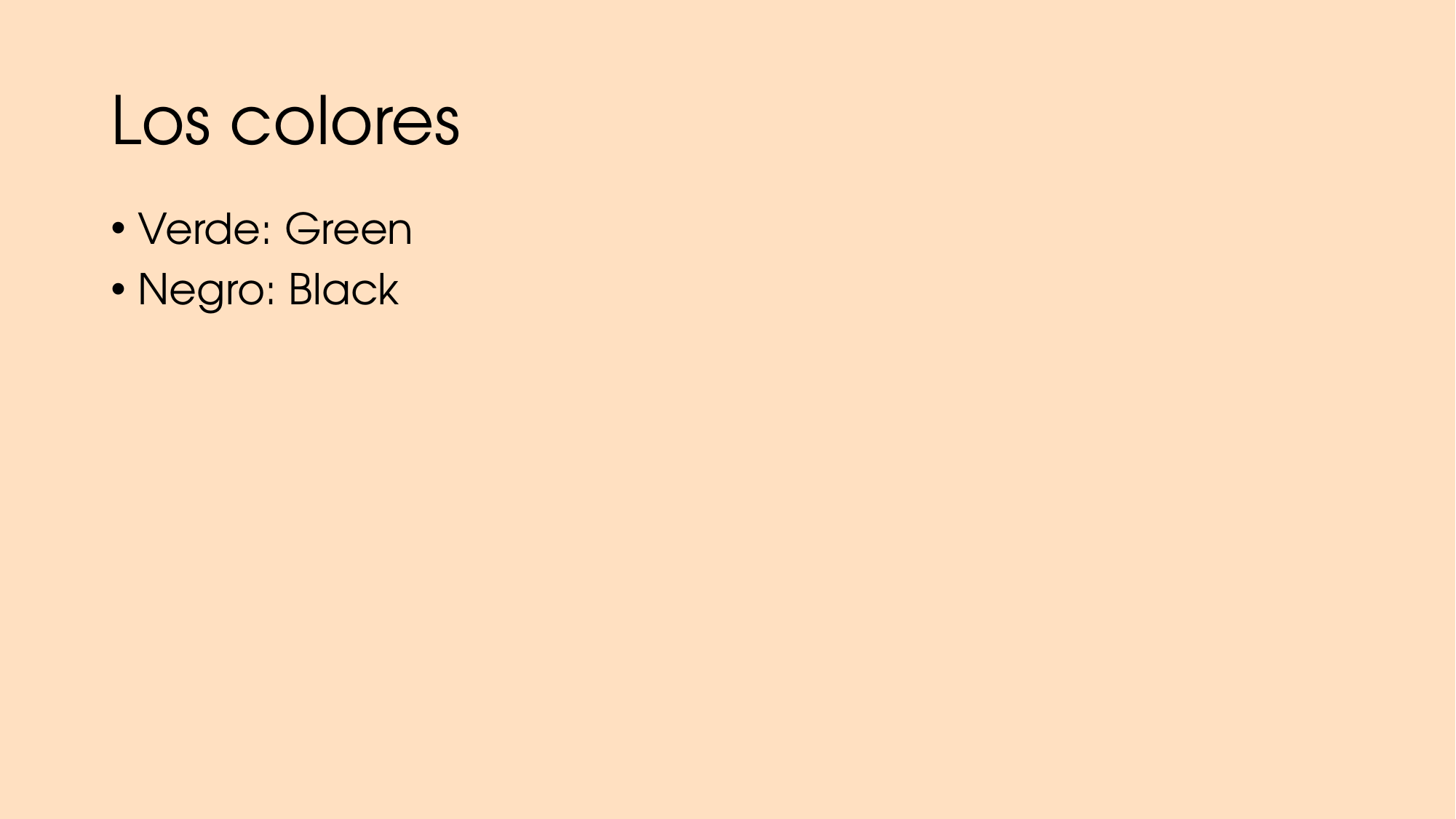

# Los colores
Verde: Green
Negro: Black